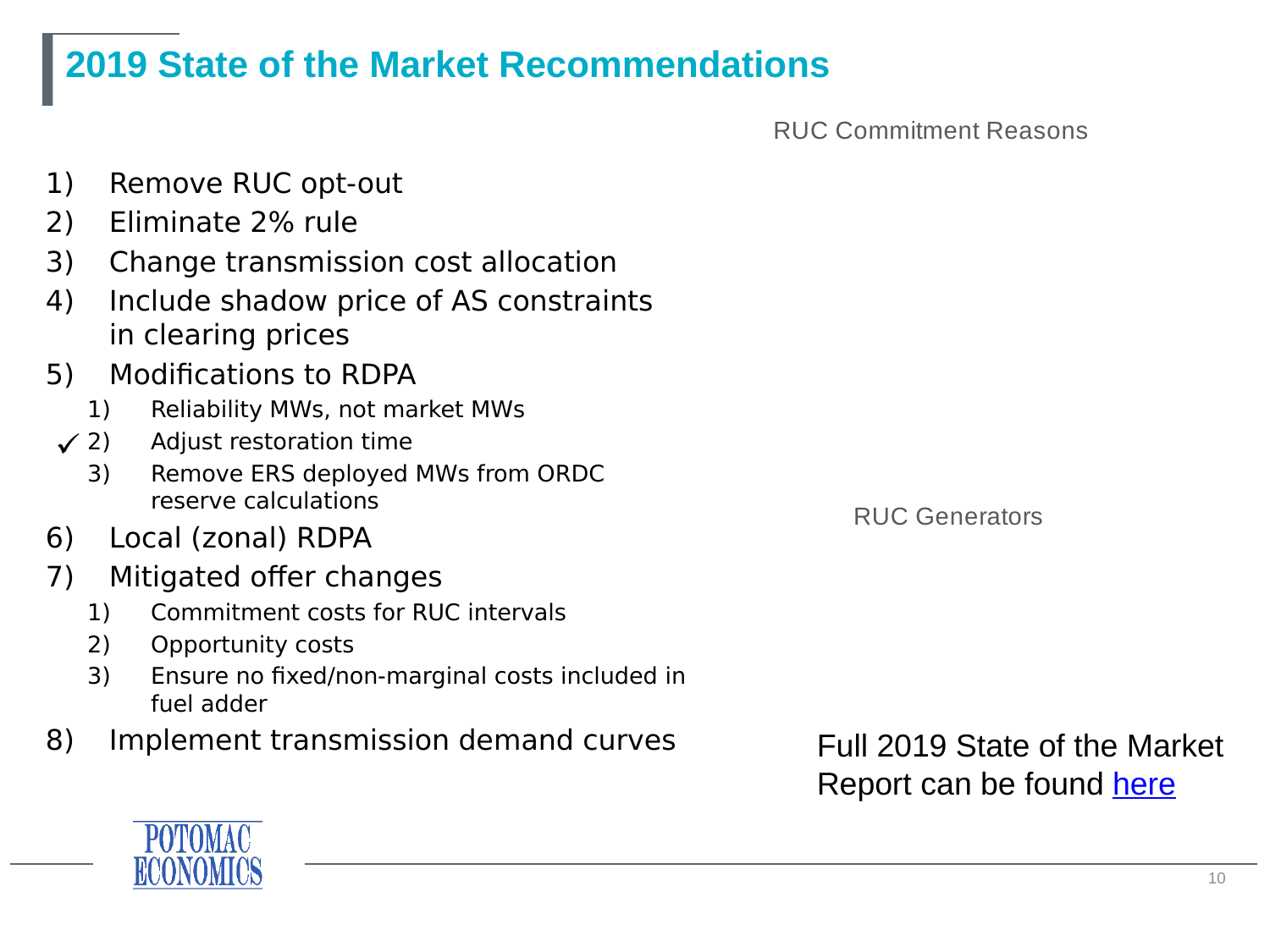

# 2019 State of the Market Recommendations

### Chart: RUC Commitment Reasons

| Category |
|---|
Remove RUC opt-out
Eliminate 2% rule
Change transmission cost allocation
Include shadow price of AS constraints in clearing prices
Modifications to RDPA
Reliability MWs, not market MWs
Adjust restoration time
Remove ERS deployed MWs from ORDC reserve calculations
Local (zonal) RDPA
Mitigated offer changes
Commitment costs for RUC intervals
Opportunity costs
Ensure no fixed/non-marginal costs included in fuel adder
Implement transmission demand curves

### Chart: RUC Generators

| Category |
|---|
Full 2019 State of the Market Report can be found here
10